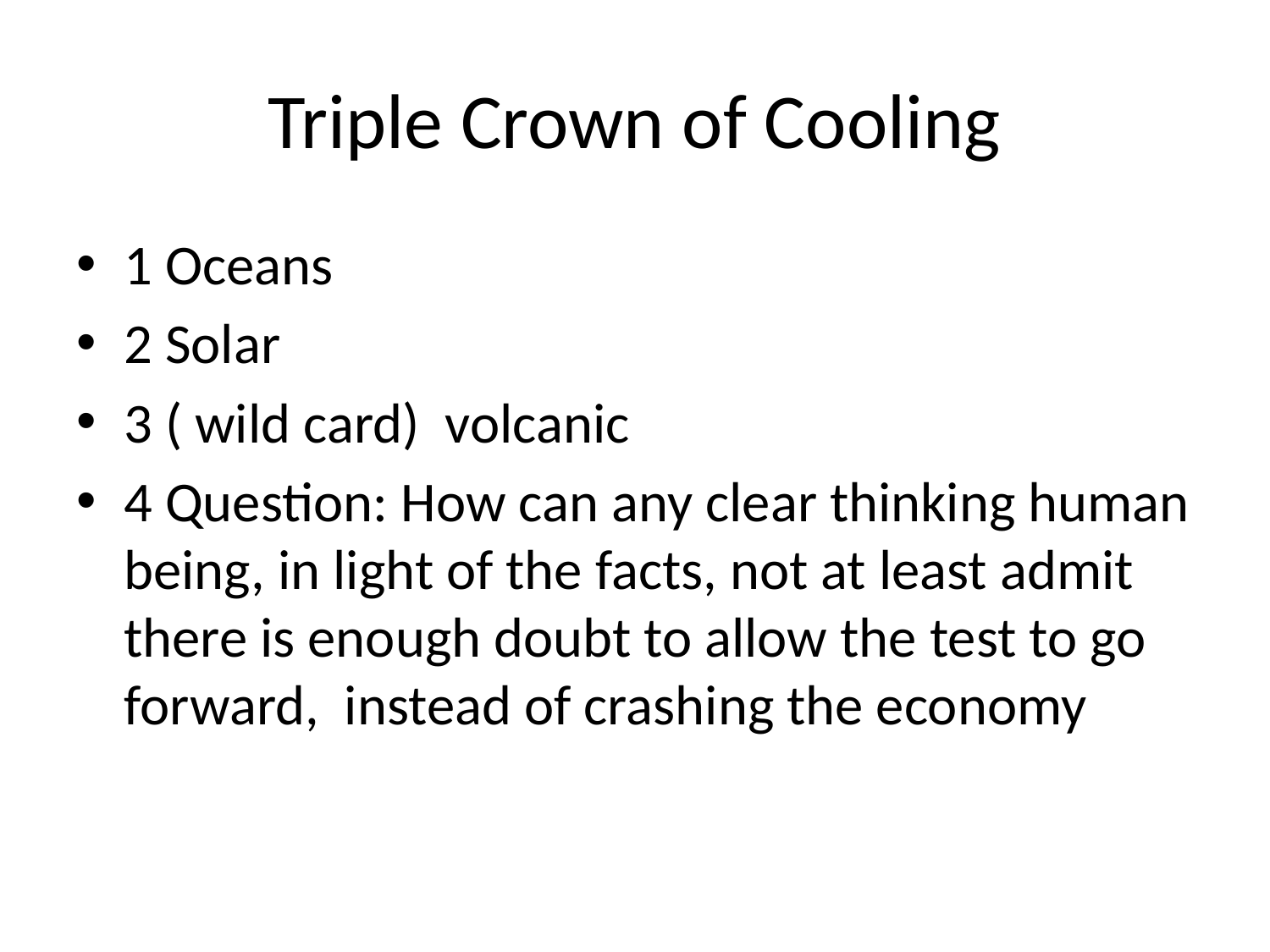

# Triple Crown of Cooling
1 Oceans
2 Solar
3 ( wild card)  volcanic
4 Question: How can any clear thinking human being, in light of the facts, not at least admit there is enough doubt to allow the test to go forward,  instead of crashing the economy